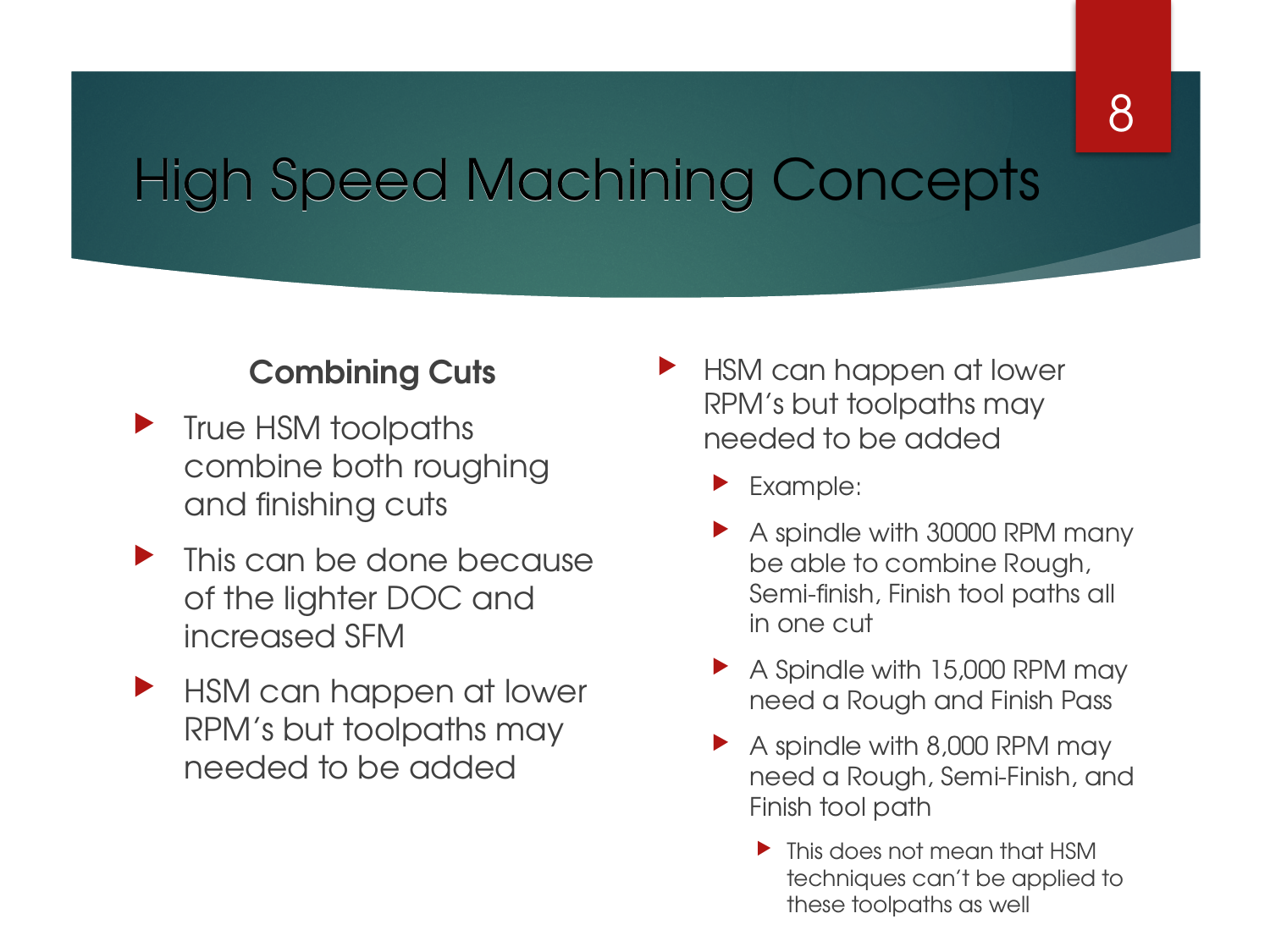

8
High Speed Machining Concepts
# High Speed Machining
Combining Cuts
True HSM toolpaths combine both roughing and finishing cuts
This can be done because of the lighter DOC and increased SFM
HSM can happen at lower RPM’s but toolpaths may needed to be added

HSM can happen at lower RPM’s but toolpaths may needed to be added
Example:
A spindle with 30000 RPM many be able to combine Rough, Semi-finish, Finish tool paths all in one cut
A Spindle with 15,000 RPM may need a Rough and Finish Pass
A spindle with 8,000 RPM may need a Rough, Semi-Finish, and Finish tool path
This does not mean that HSM techniques can’t be applied to these toolpaths as well